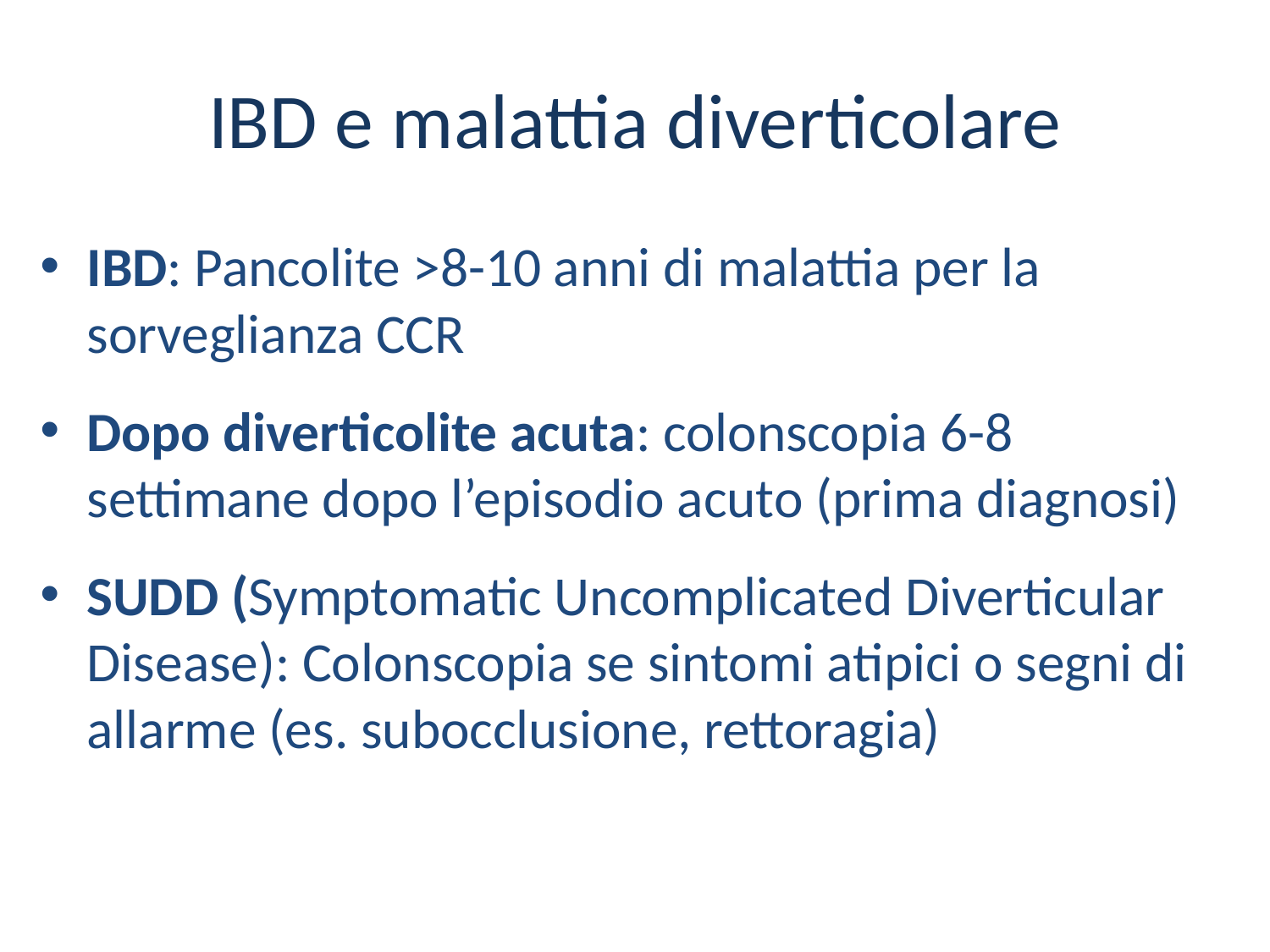

# IBD e malattia diverticolare
IBD: Pancolite >8-10 anni di malattia per la sorveglianza CCR
Dopo diverticolite acuta: colonscopia 6-8 settimane dopo l’episodio acuto (prima diagnosi)
SUDD (Symptomatic Uncomplicated Diverticular Disease): Colonscopia se sintomi atipici o segni di allarme (es. subocclusione, rettoragia)